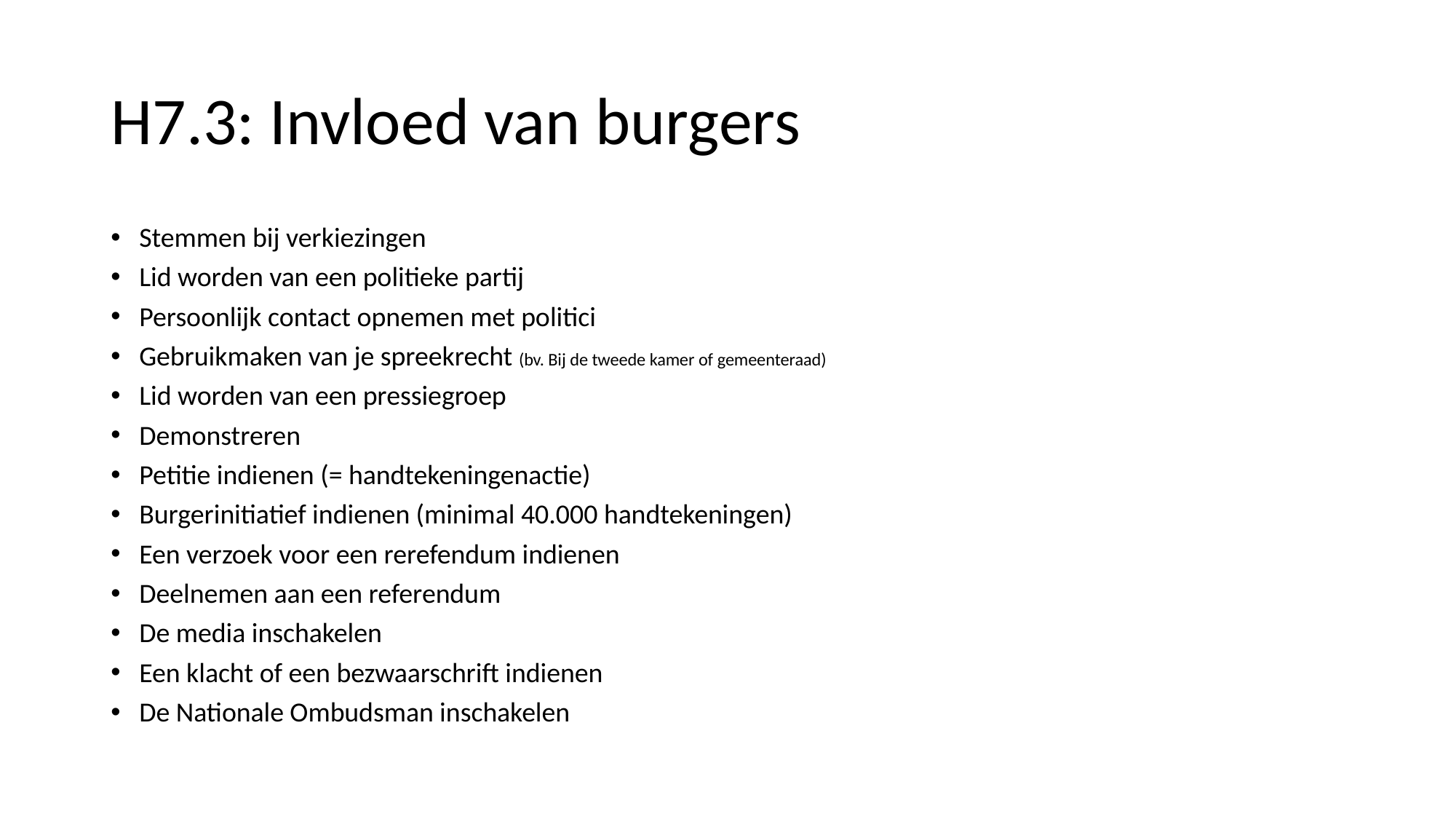

# H7.3: Invloed van burgers
Stemmen bij verkiezingen
Lid worden van een politieke partij
Persoonlijk contact opnemen met politici
Gebruikmaken van je spreekrecht (bv. Bij de tweede kamer of gemeenteraad)
Lid worden van een pressiegroep
Demonstreren
Petitie indienen (= handtekeningenactie)
Burgerinitiatief indienen (minimal 40.000 handtekeningen)
Een verzoek voor een rerefendum indienen
Deelnemen aan een referendum
De media inschakelen
Een klacht of een bezwaarschrift indienen
De Nationale Ombudsman inschakelen